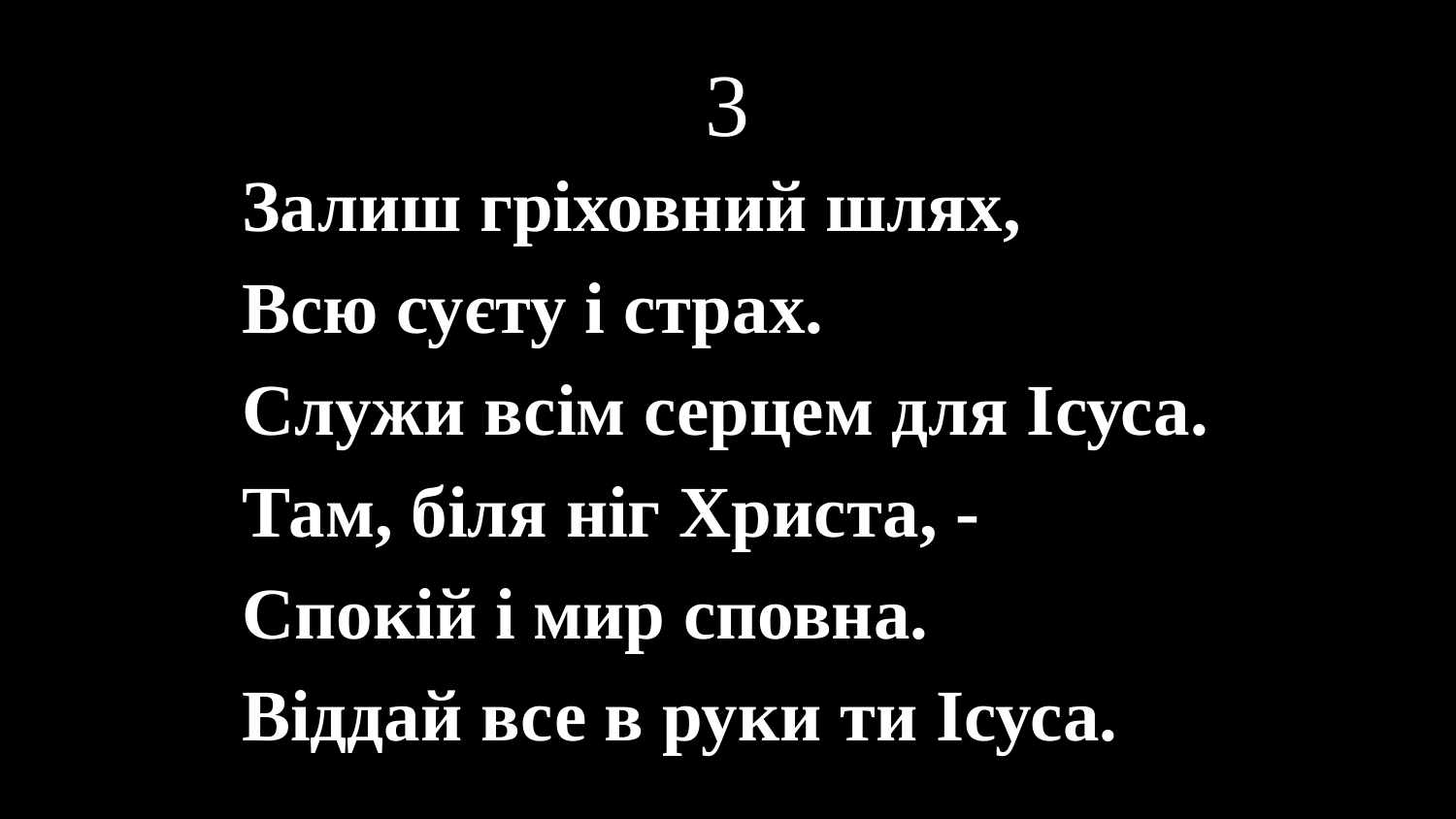

# 3
Залиш гріховний шлях,
Всю суєту і страх.
Служи всім серцем для Ісуса.
Там, біля ніг Христа, -
Спокій і мир сповна.
Віддай все в руки ти Ісуса.